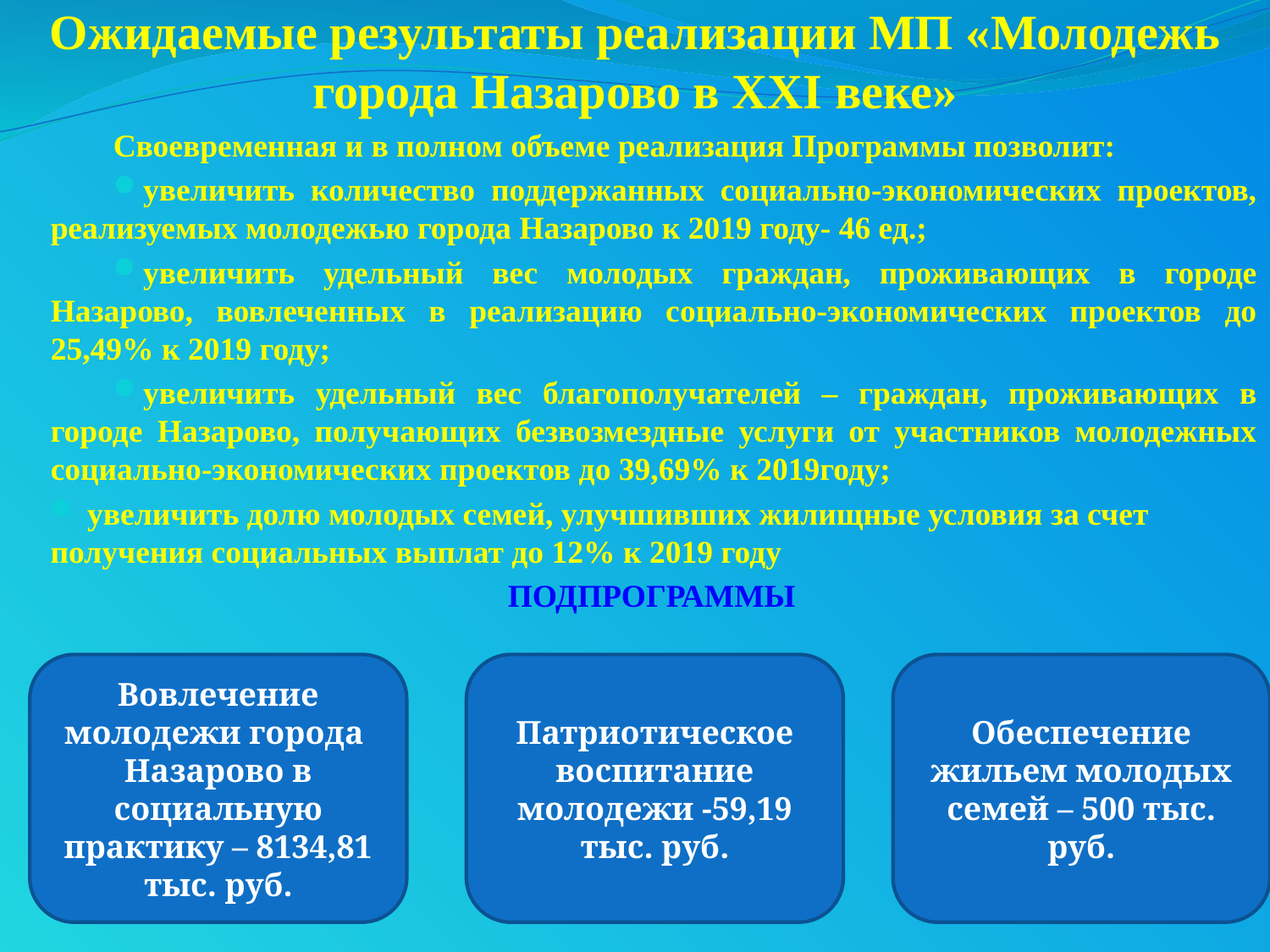

# Ожидаемые результаты реализации МП «Молодежь города Назарово в XXI веке»
Своевременная и в полном объеме реализация Программы позволит:
увеличить количество поддержанных социально-экономических проектов, реализуемых молодежью города Назарово к 2019 году- 46 ед.;
увеличить удельный вес молодых граждан, проживающих в городе Назарово, вовлеченных в реализацию социально-экономических проектов до 25,49% к 2019 году;
увеличить удельный вес благополучателей – граждан, проживающих в городе Назарово, получающих безвозмездные услуги от участников молодежных социально-экономических проектов до 39,69% к 2019году;
 увеличить долю молодых семей, улучшивших жилищные условия за счет получения социальных выплат до 12% к 2019 году
                                                         ПОДПРОГРАММЫ
Вовлечение молодежи города  Назарово в социальную практику – 8134,81 тыс. руб.
Патриотическое воспитание молодежи -59,19 тыс. руб.
Обеспечение жильем молодых семей – 500 тыс. руб.